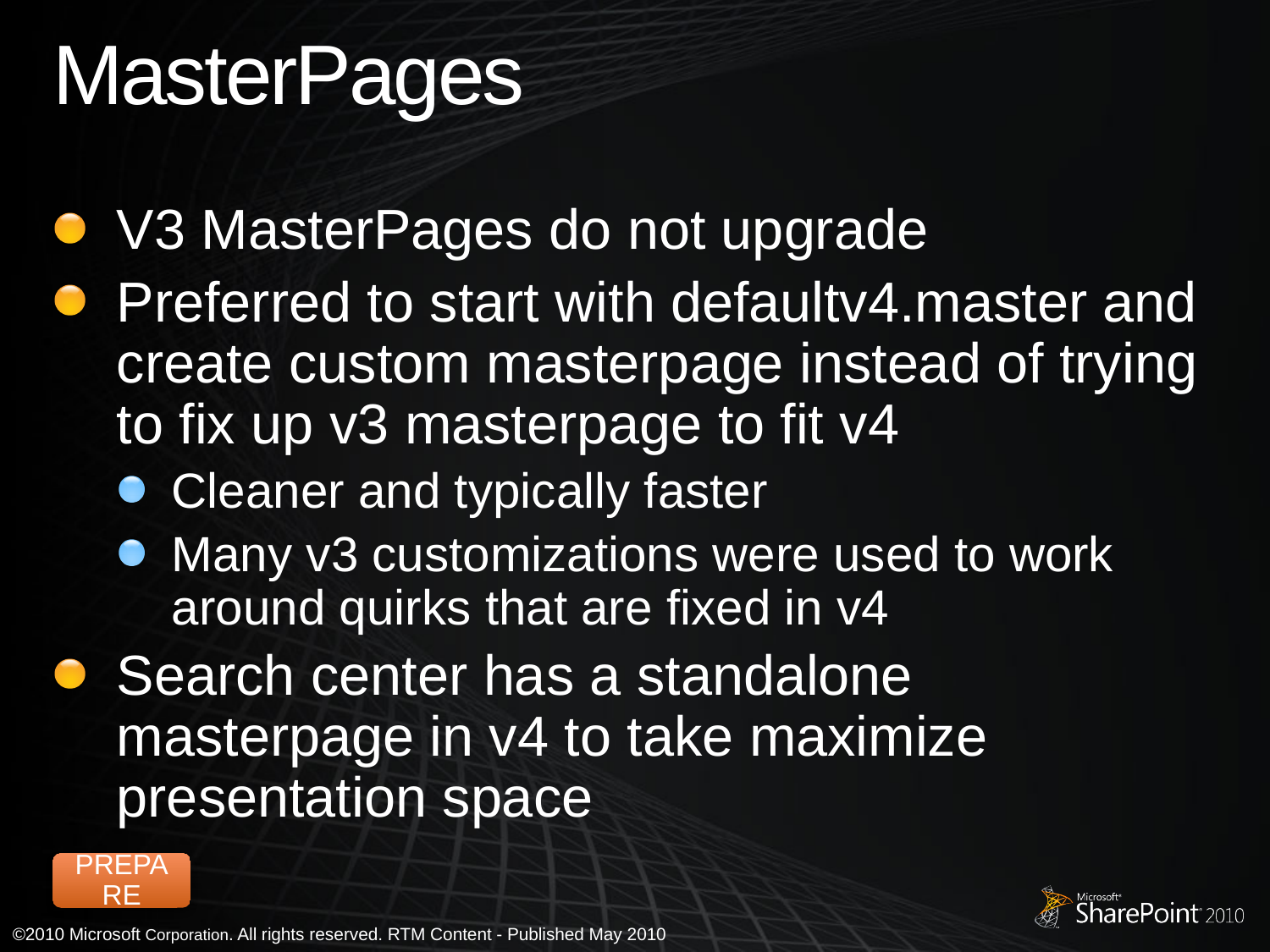

# MasterPages
V3 MasterPages do not upgrade
Preferred to start with defaultv4.master and create custom masterpage instead of trying to fix up v3 masterpage to fit v4
Cleaner and typically faster
Many v3 customizations were used to work around quirks that are fixed in v4
Search center has a standalone masterpage in v4 to take maximize presentation space